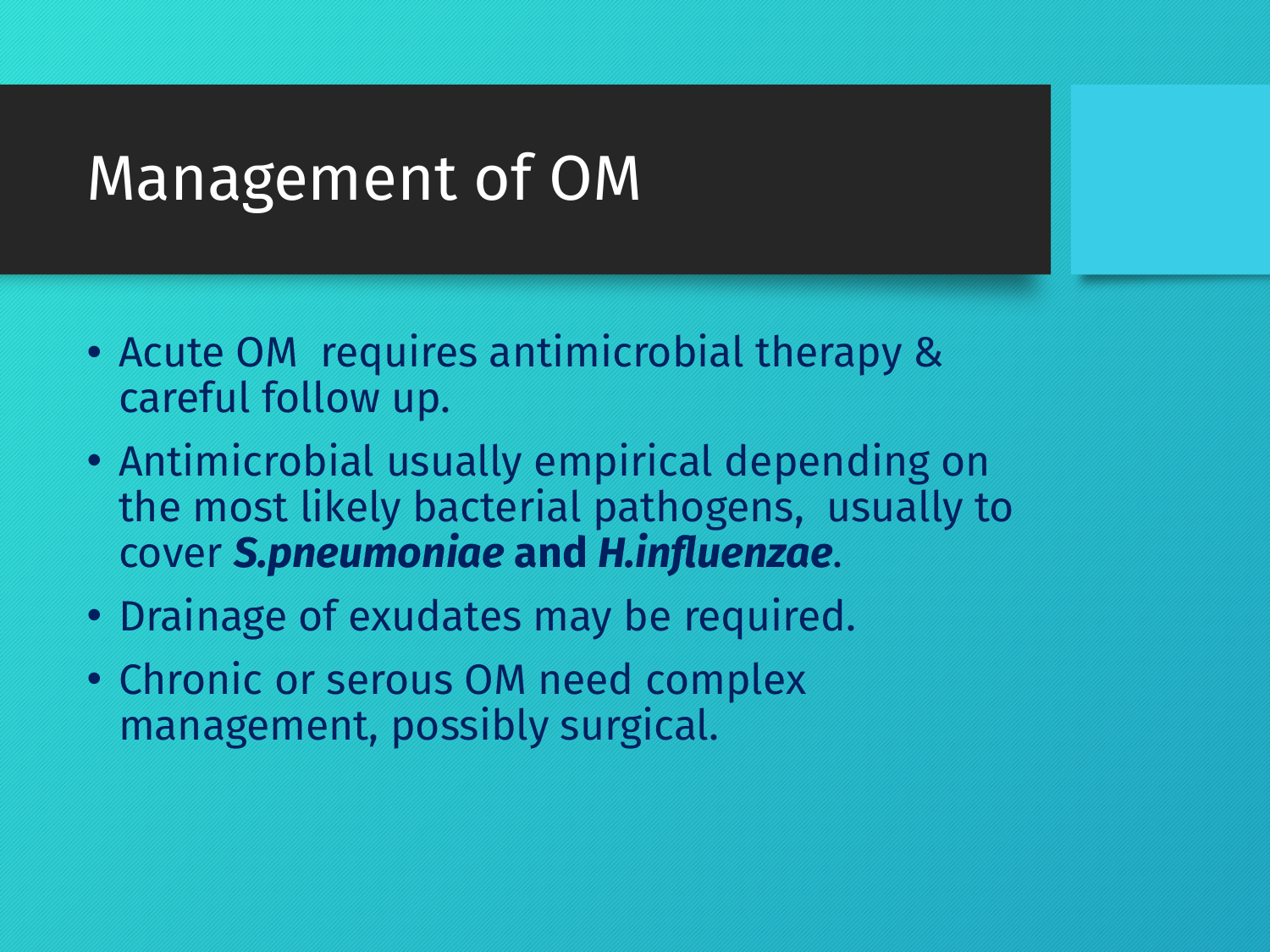

# Management of OM
Acute OM  requires antimicrobial therapy & careful follow up.
Antimicrobial usually empirical depending on the most likely bacterial pathogens,  usually to cover S.pneumoniae and H.influenzae.
Drainage of exudates may be required.
Chronic or serous OM need complex management, possibly surgical.